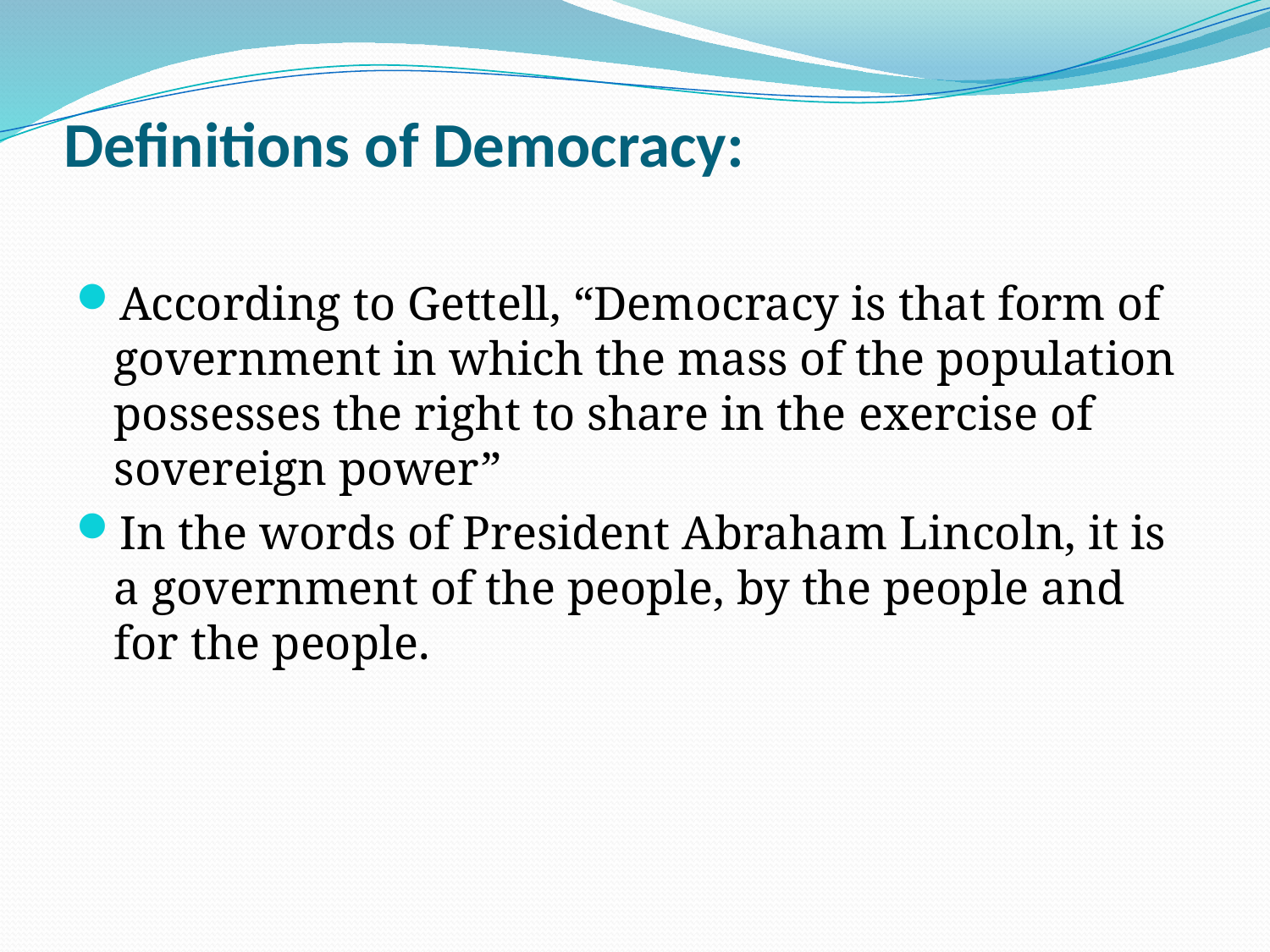

# Definitions of Democracy:
According to Gettell, “Democracy is that form of government in which the mass of the population possesses the right to share in the exercise of sovereign power”
In the words of President Abraham Lincoln, it is a government of the people, by the people and for the people.